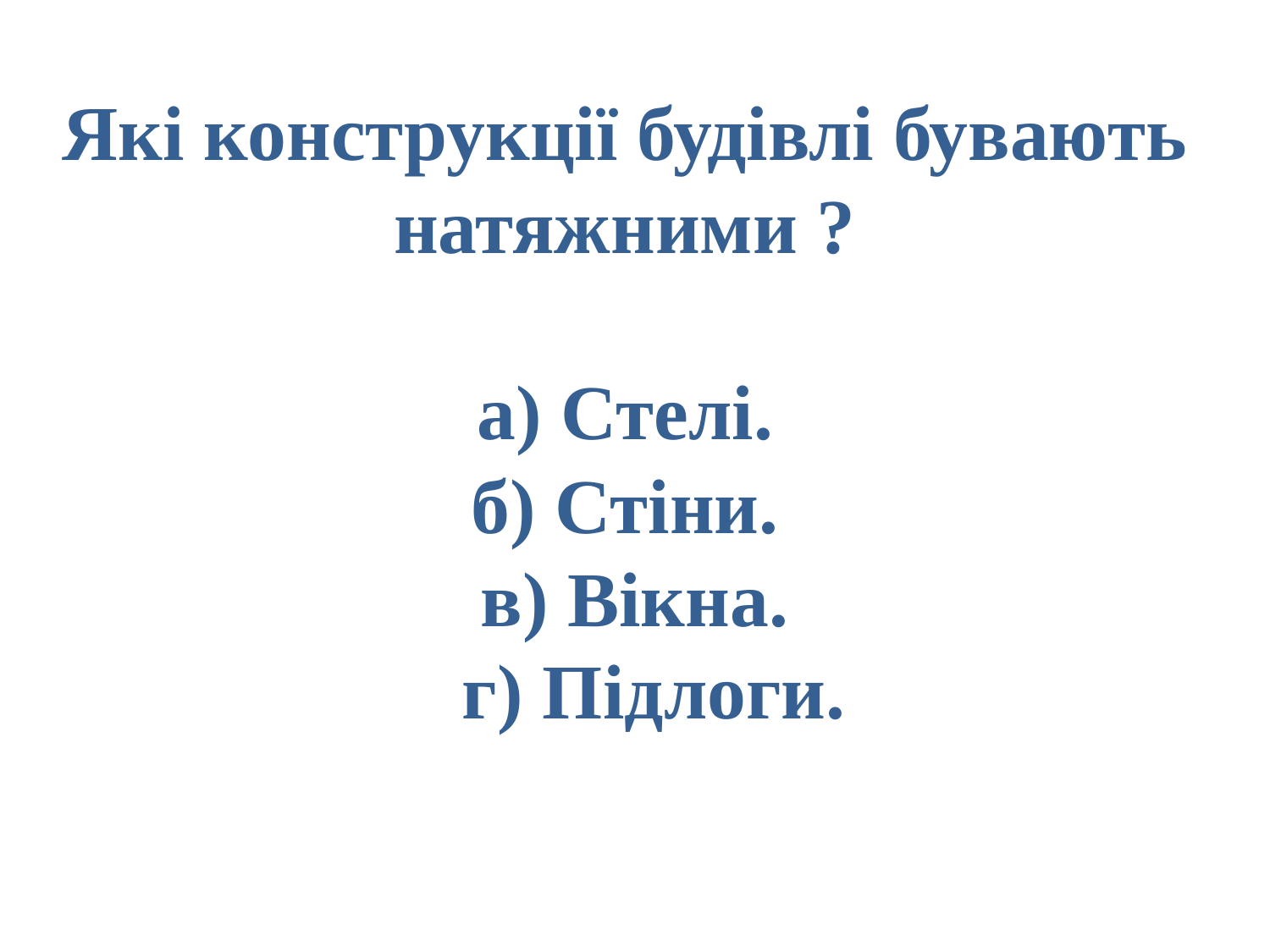

# Які конструкції будівлі бувають натяжними ? а) Стелі. б) Стіни. в) Вікна. г) Підлоги.